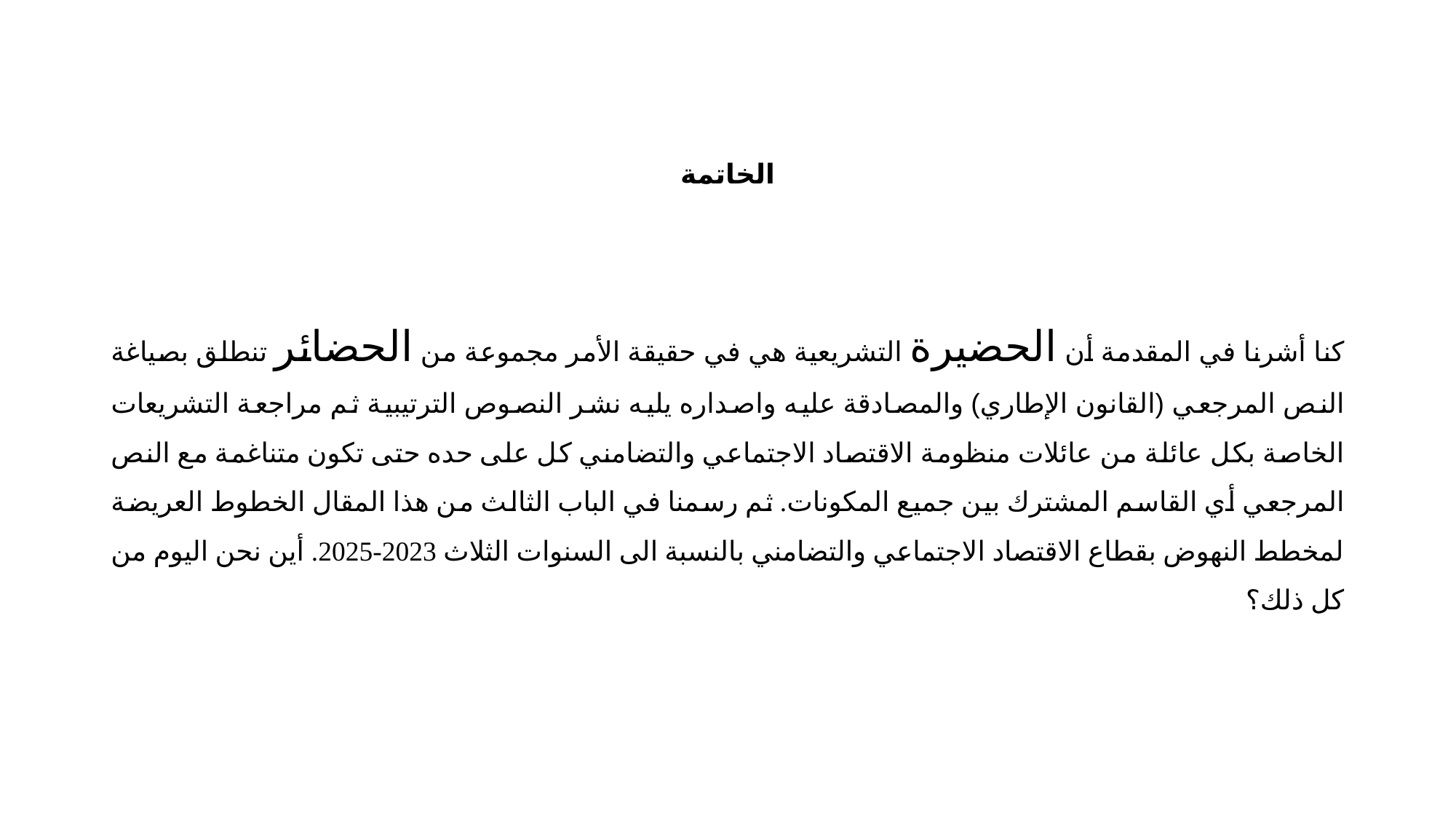

الخاتمة

كنا أشرنا في المقدمة أن الحضيرة التشريعية هي في حقيقة الأمر مجموعة من الحضائر تنطلق بصياغة النص المرجعي (القانون الإطاري) والمصادقة عليه واصداره يليه نشر النصوص الترتيبية ثم مراجعة التشريعات الخاصة بكل عائلة من عائلات منظومة الاقتصاد الاجتماعي والتضامني كل على حده حتى تكون متناغمة مع النص المرجعي أي القاسم المشترك بين جميع المكونات. ثم رسمنا في الباب الثالث من هذا المقال الخطوط العريضة لمخطط النهوض بقطاع الاقتصاد الاجتماعي والتضامني بالنسبة الى السنوات الثلاث 2023-2025. أين نحن اليوم من كل ذلك؟